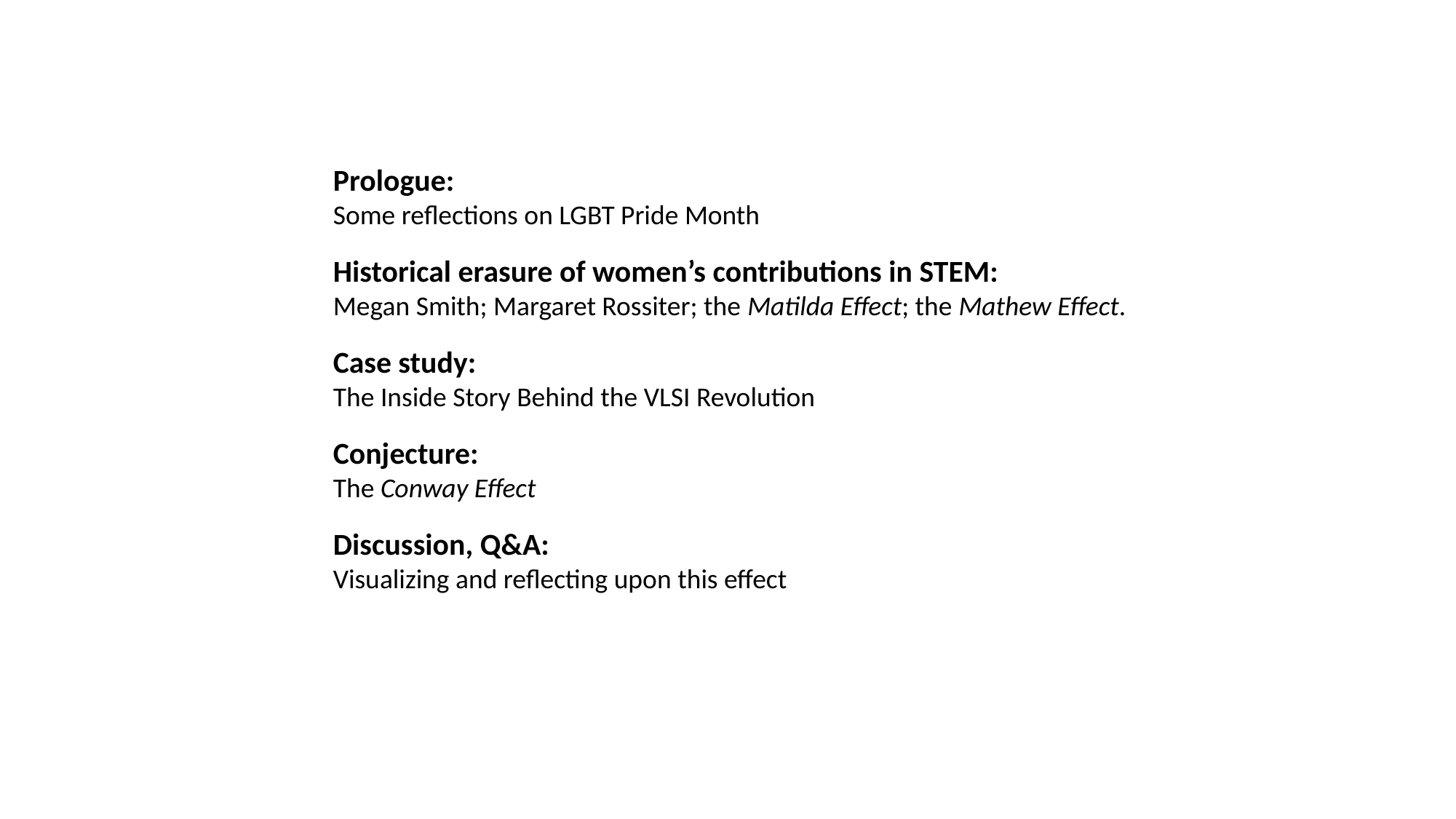

Prologue:
Some reflections on LGBT Pride Month

Historical erasure of women’s contributions in STEM:
Megan Smith; Margaret Rossiter; the Matilda Effect; the Mathew Effect.

Case study:
The Inside Story Behind the VLSI Revolution

Conjecture:
The Conway Effect

Discussion, Q&A:
Visualizing and reflecting upon this effect